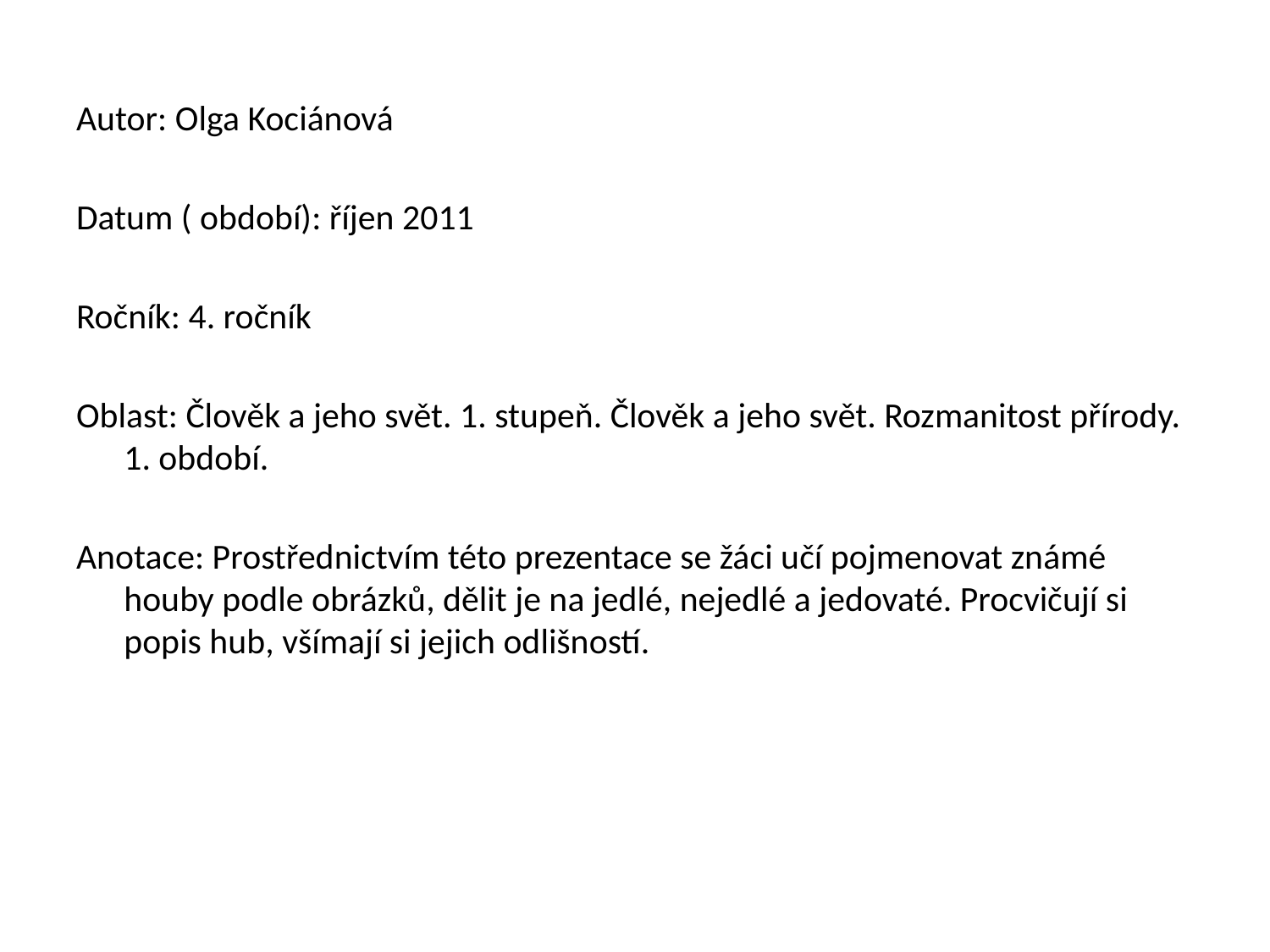

Autor: Olga Kociánová

Datum ( období): říjen 2011

Ročník: 4. ročník

Oblast: Člověk a jeho svět. 1. stupeň. Člověk a jeho svět. Rozmanitost přírody. 1. období.

Anotace: Prostřednictvím této prezentace se žáci učí pojmenovat známé houby podle obrázků, dělit je na jedlé, nejedlé a jedovaté. Procvičují si popis hub, všímají si jejich odlišností.